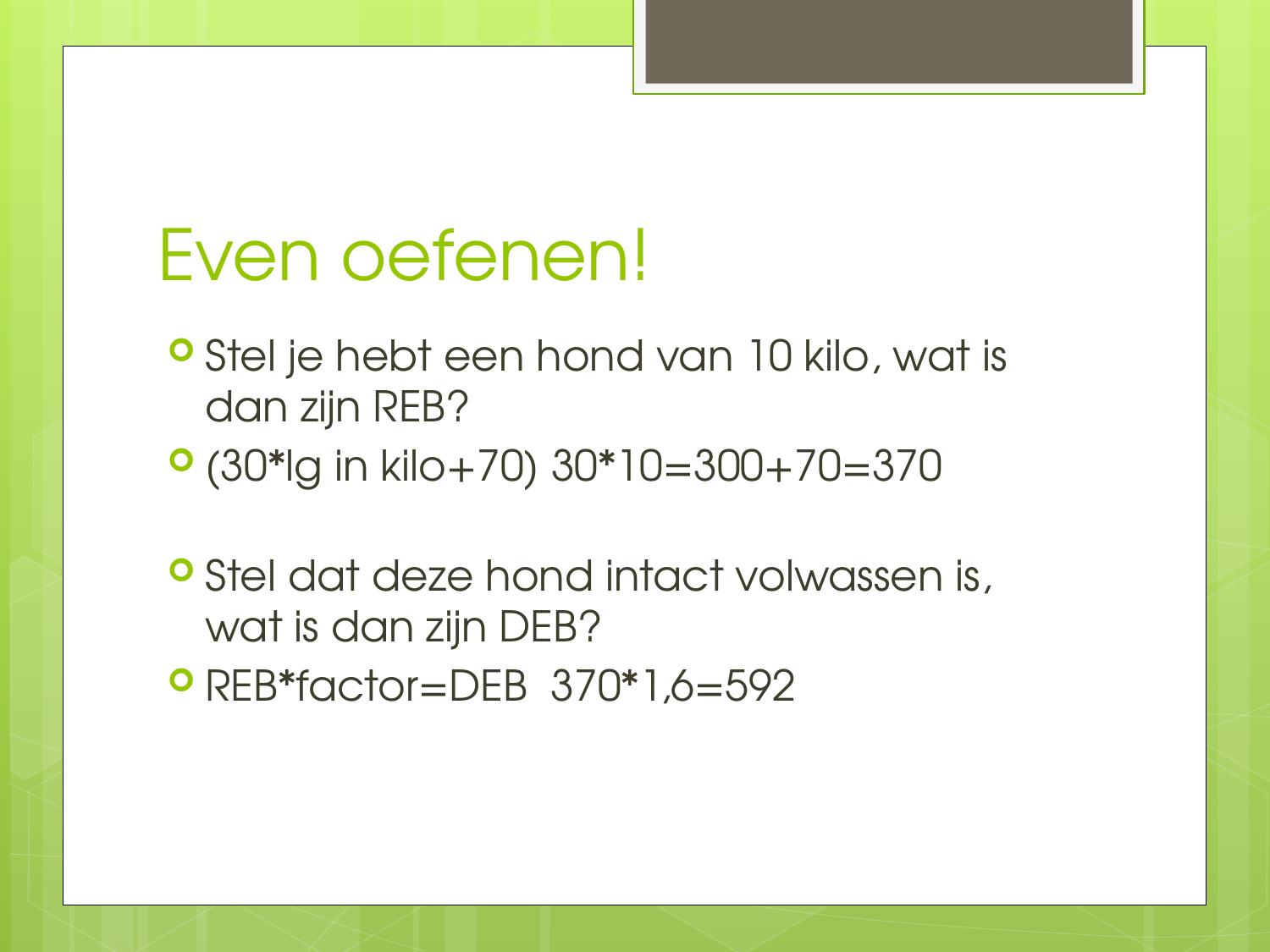

# Even oefenen!
Stel je hebt een hond van 10 kilo, wat is dan zijn REB?
(30*lg in kilo+70) 30*10=300+70=370
Stel dat deze hond intact volwassen is, wat is dan zijn DEB?
REB*factor=DEB  370*1,6=592